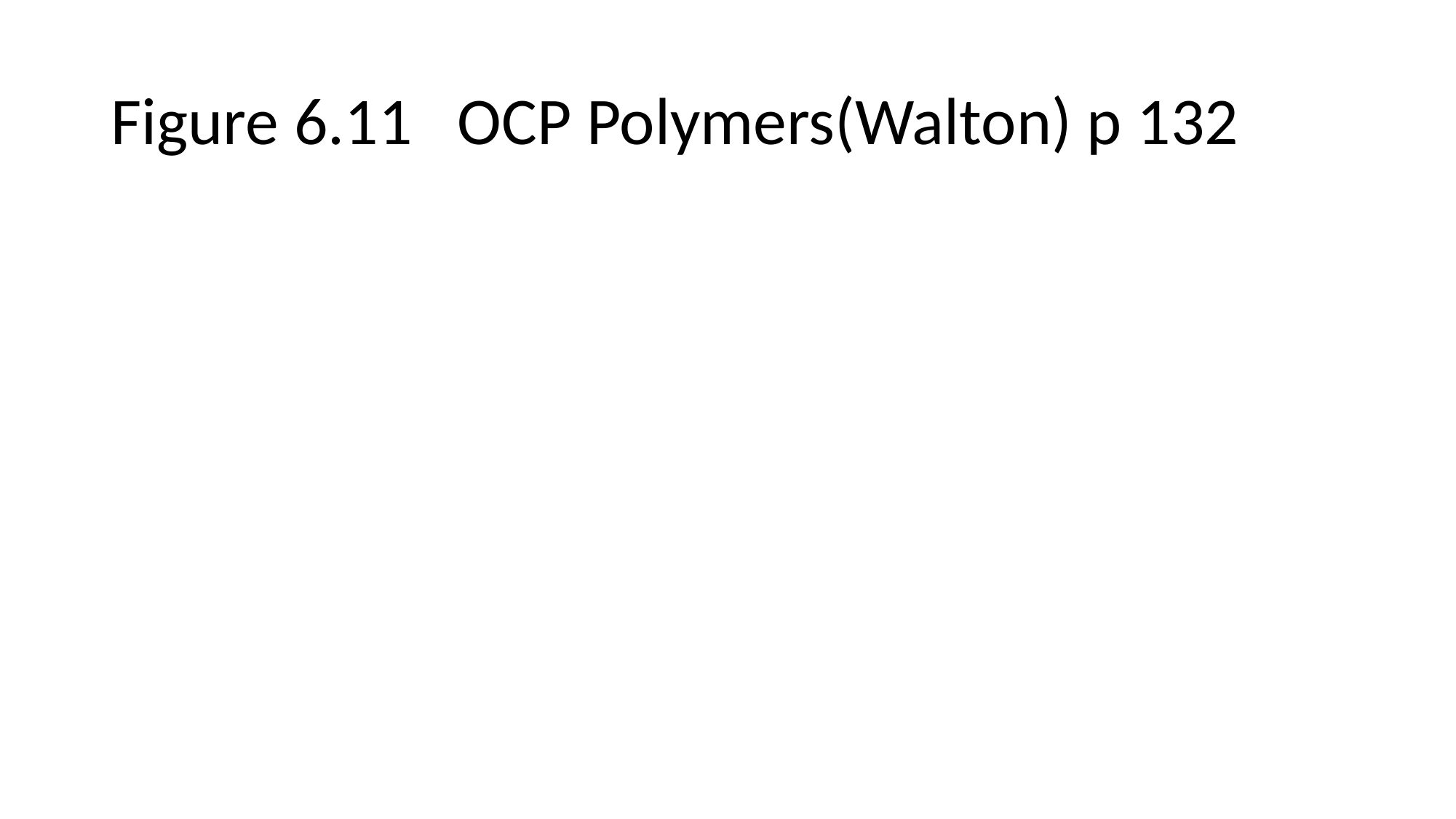

# Figure 6.11   OCP Polymers(Walton) p 132